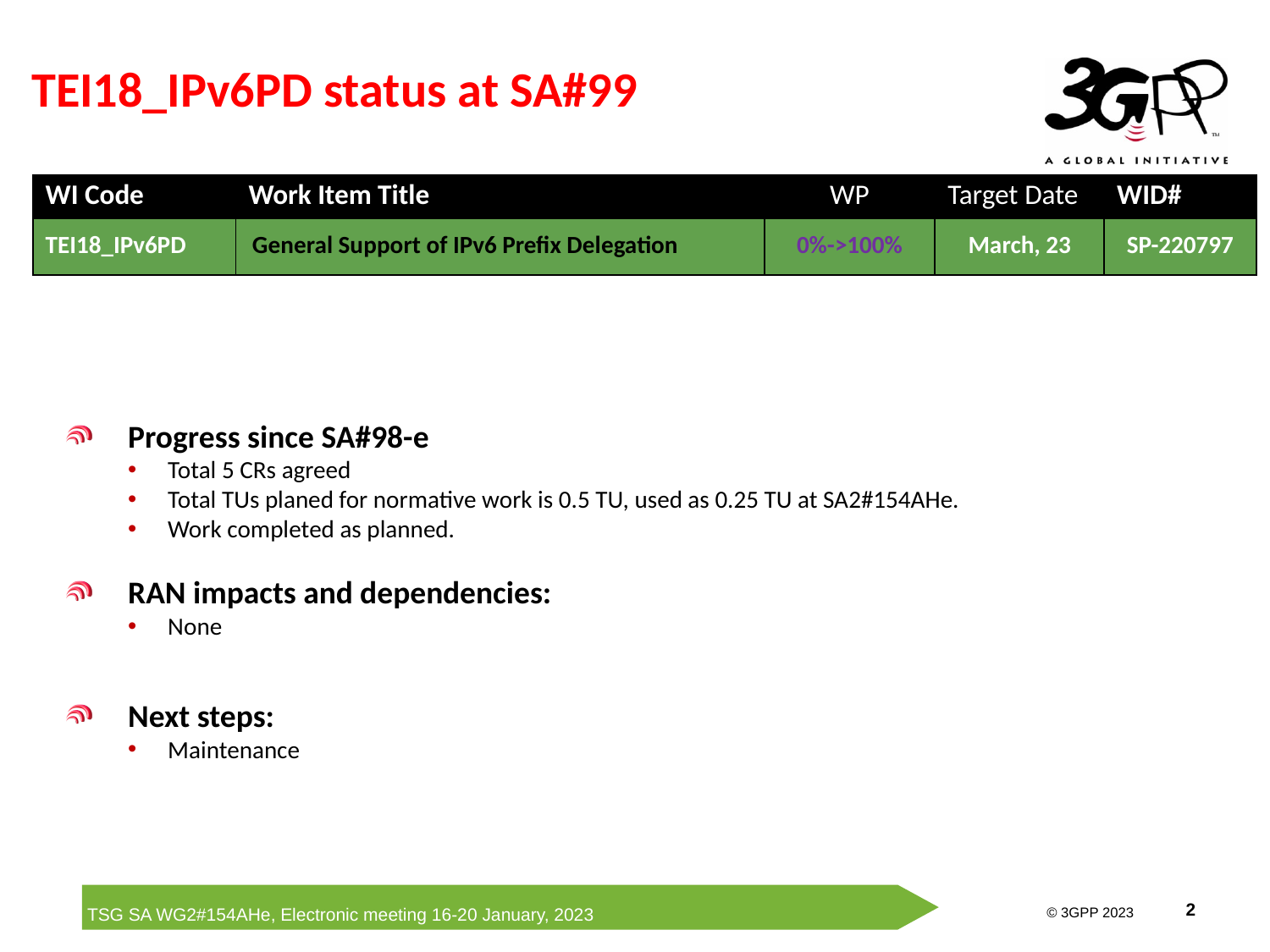

TEI18_IPv6PD status at SA#99
| WI Code | Work Item Title | WP | Target Date | WID# |
| --- | --- | --- | --- | --- |
| TEI18\_IPv6PD | General Support of IPv6 Prefix Delegation | 0%->100% | March, 23 | SP-220797 |
Progress since SA#98-e
Total 5 CRs agreed
Total TUs planed for normative work is 0.5 TU, used as 0.25 TU at SA2#154AHe.
Work completed as planned.

RAN impacts and dependencies:
None

Next steps:
Maintenance